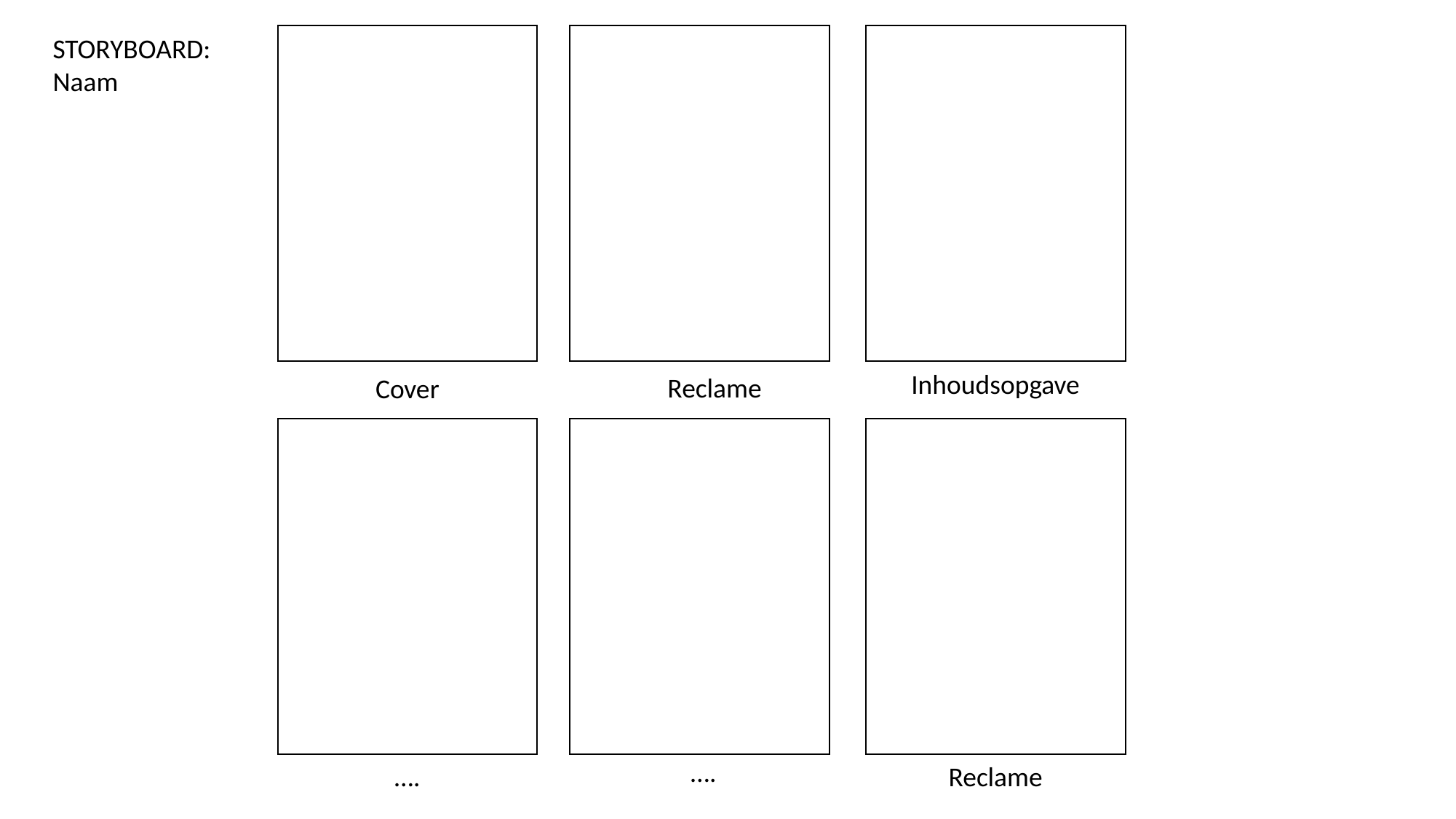

STORYBOARD:
Naam

Inhoudsopgave
Reclame
Cover

….
….
Reclame